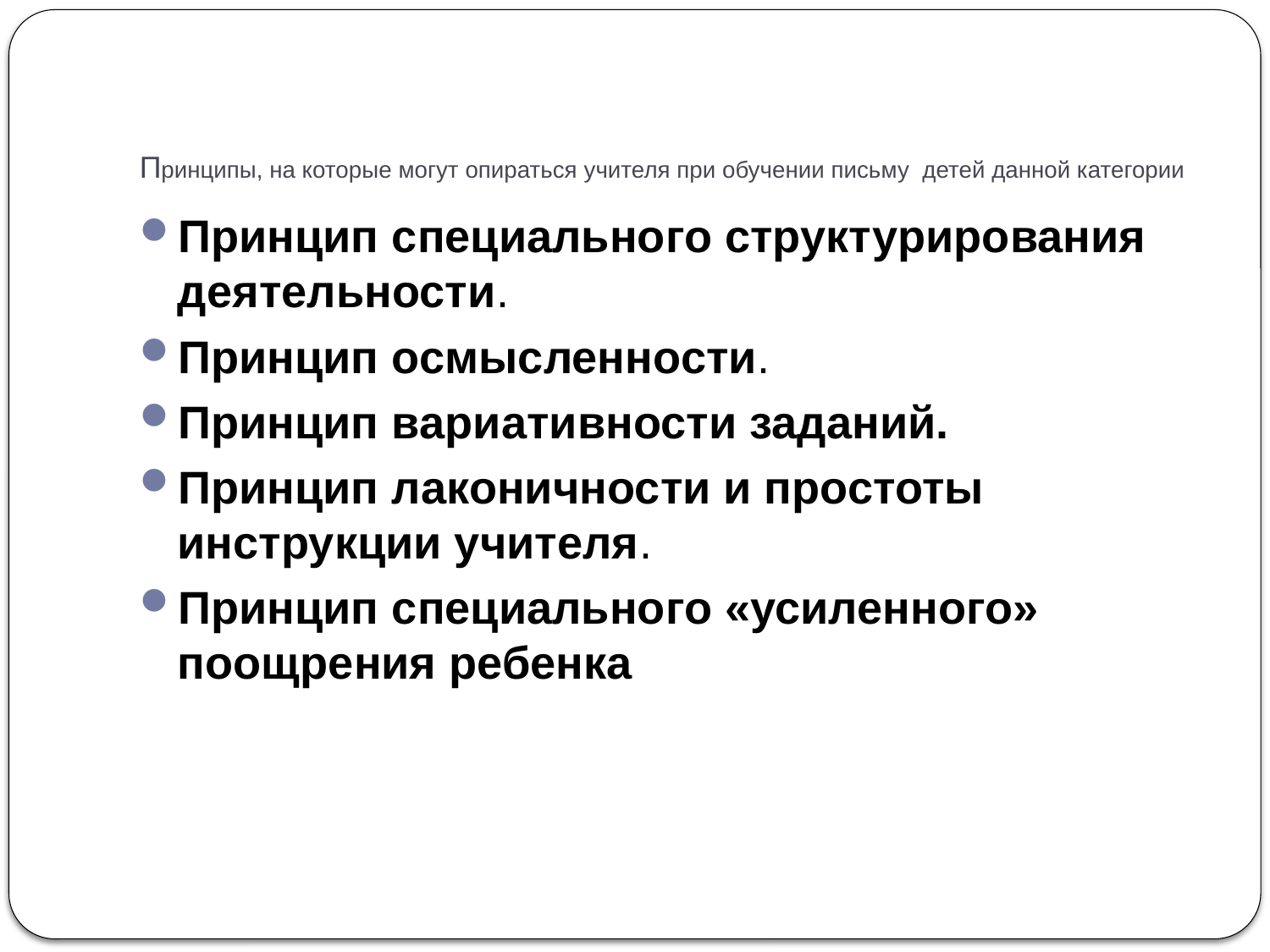

# Принципы, на которые могут опираться учителя при обучении письму  детей данной категории
Принцип специального структурирования деятельности.
Принцип осмысленности.
Принцип вариативности заданий.
Принцип лаконичности и простоты инструкции учителя.
Принцип специального «усиленного» поощрения ребенка